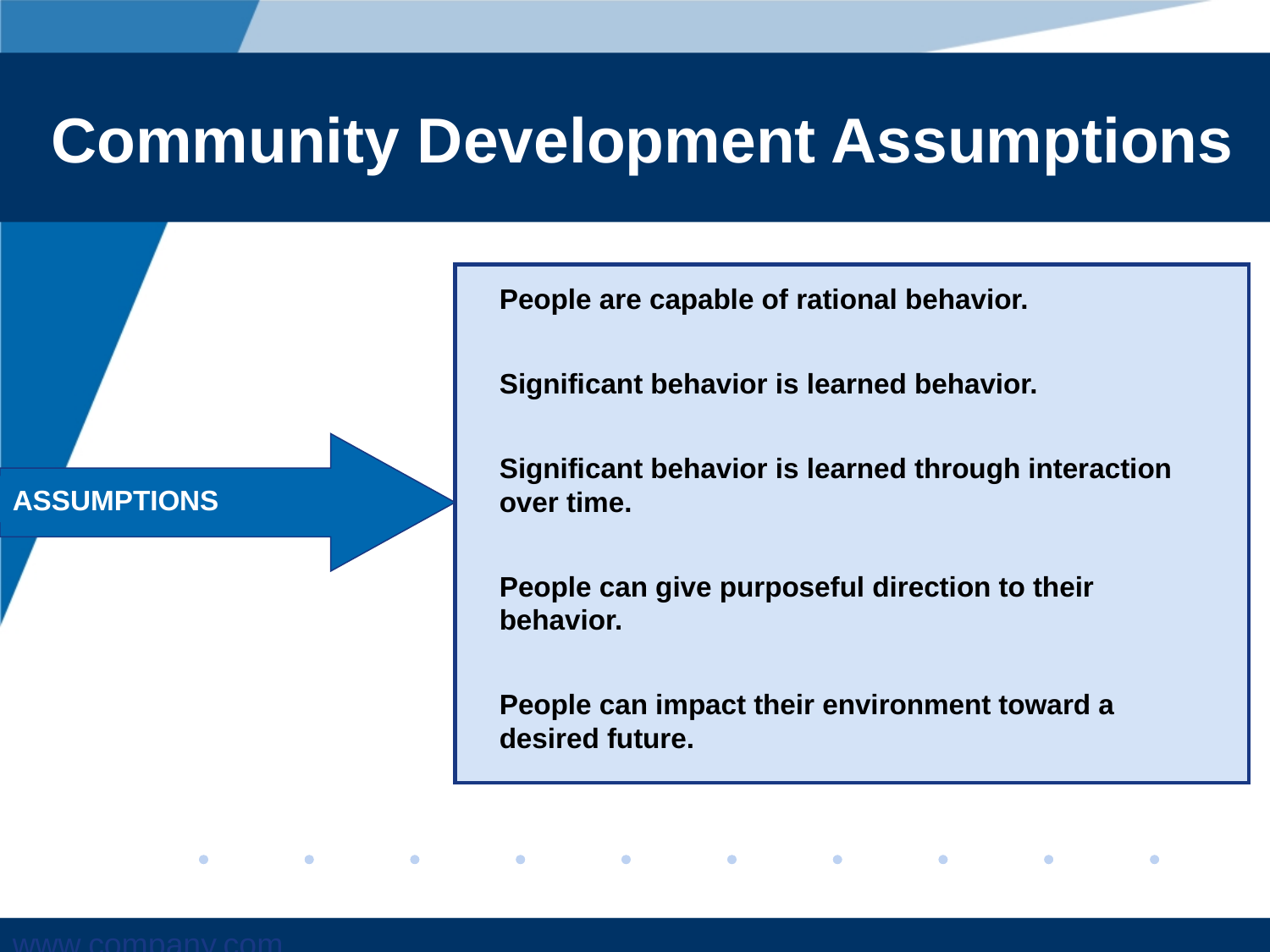

# Community Development Assumptions

People are capable of rational behavior.

Significant behavior is learned behavior.

Significant behavior is learned through interaction over time.

People can give purposeful direction to their behavior.

People can impact their environment toward a desired future.

ASSUMPTIONS